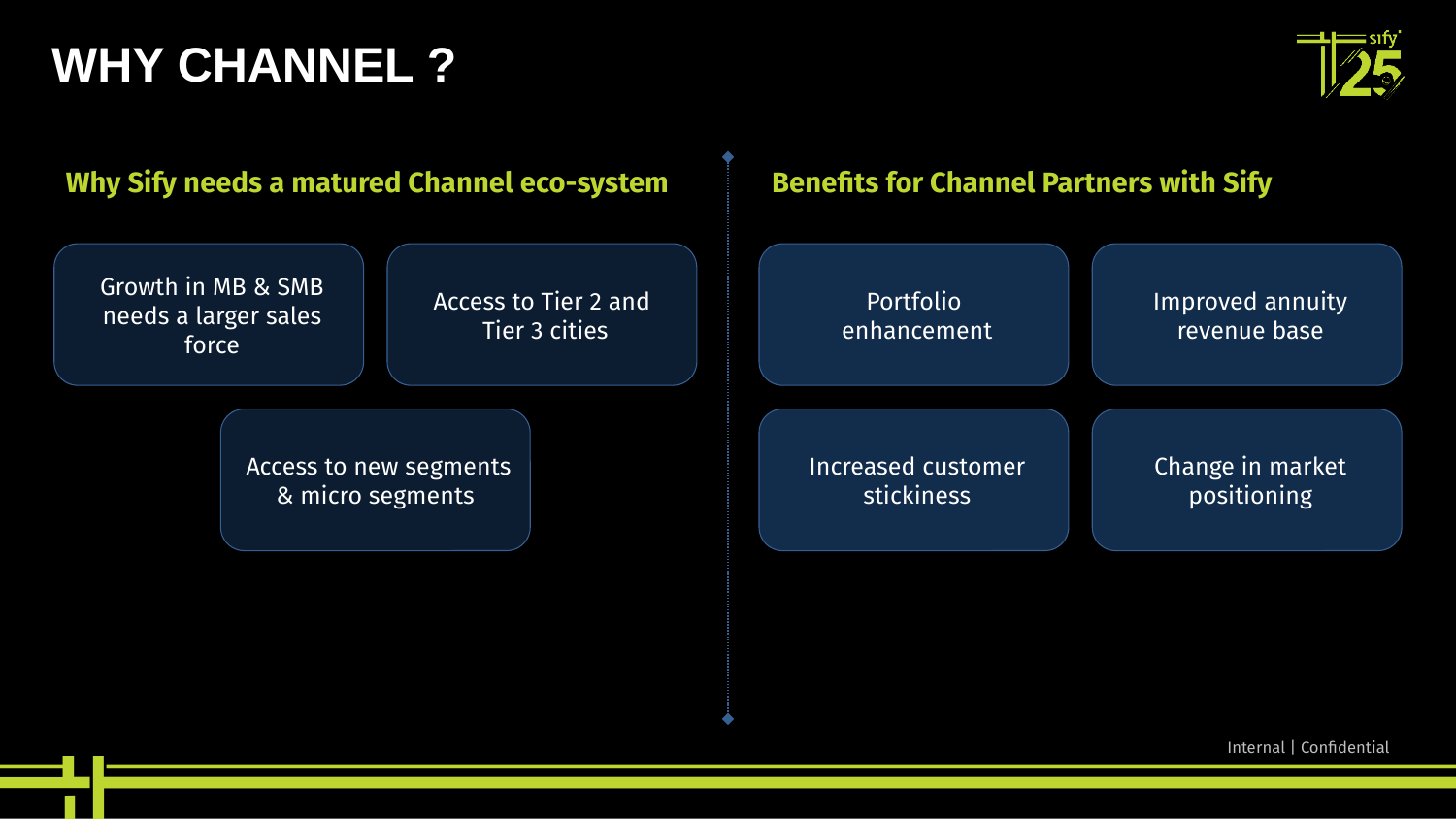

# Why Channel ?
Why Sify needs a matured Channel eco-system
Benefits for Channel Partners with Sify
Growth in MB & SMB needs a larger sales force
Access to Tier 2 and
Tier 3 cities
Access to new segments & micro segments
Portfolio
enhancement
Improved annuity revenue base
Increased customer stickiness
Change in market positioning